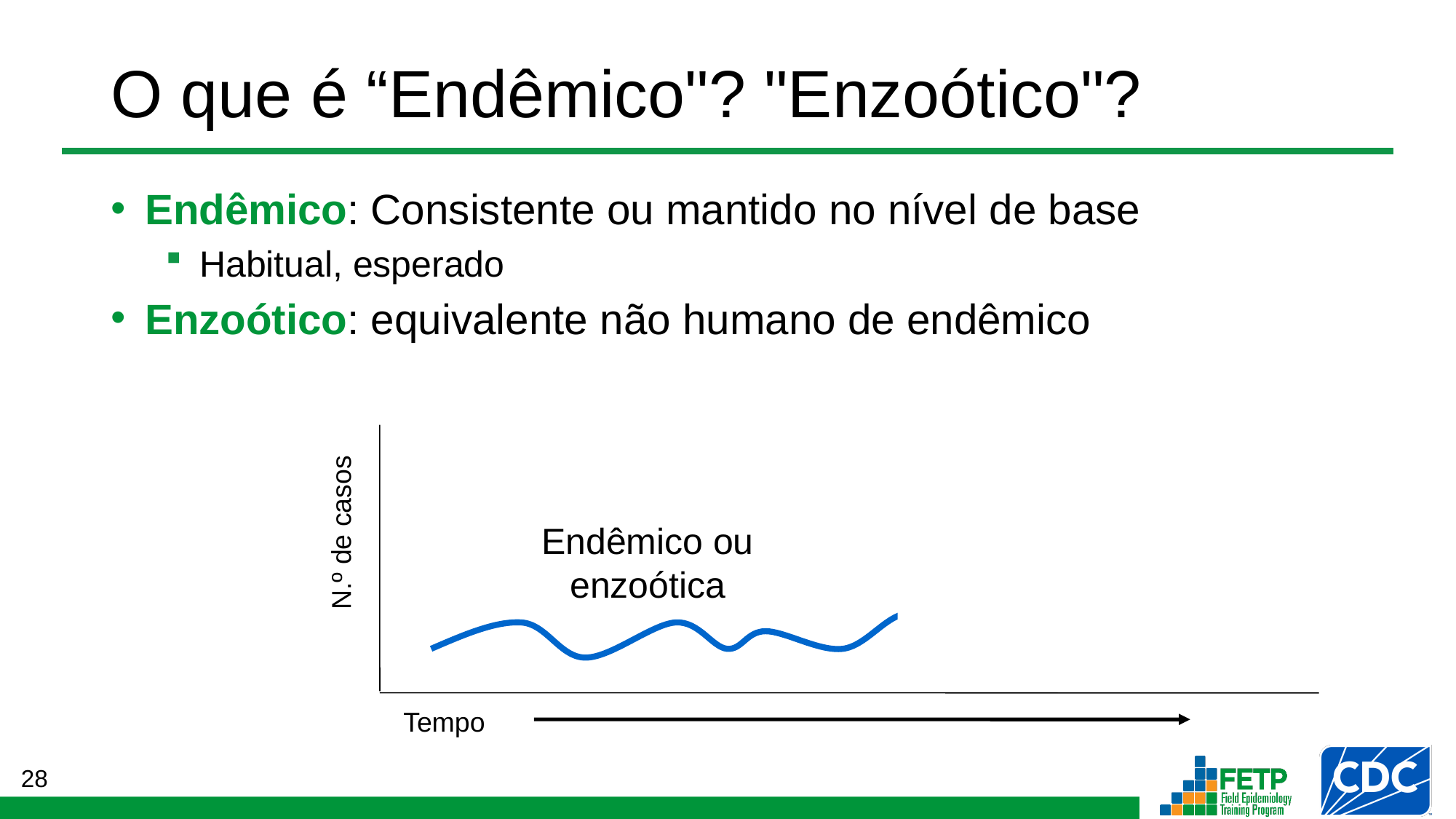

# O que é “Endêmico"? "Enzoótico"?
Endêmico: Consistente ou mantido no nível de base
Habitual, esperado
Enzoótico: equivalente não humano de endêmico

N.º de casos

Tempo

Endêmico ou enzoótica